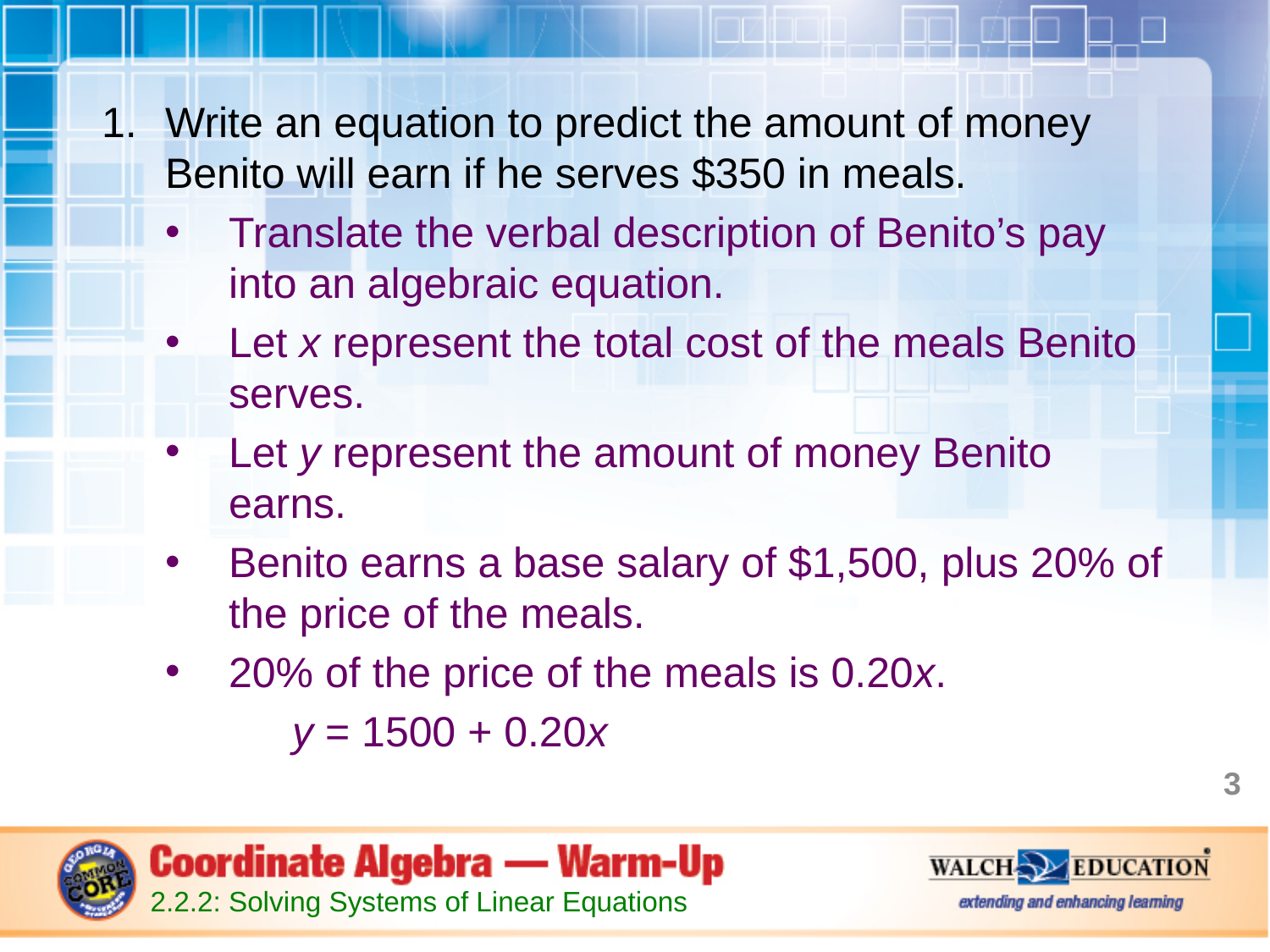

Write an equation to predict the amount of money Benito will earn if he serves $350 in meals.
Translate the verbal description of Benito’s pay into an algebraic equation.
Let x represent the total cost of the meals Benito serves.
Let y represent the amount of money Benito earns.
Benito earns a base salary of $1,500, plus 20% of the price of the meals.
20% of the price of the meals is 0.20x.
y = 1500 + 0.20x
3
2.2.2: Solving Systems of Linear Equations